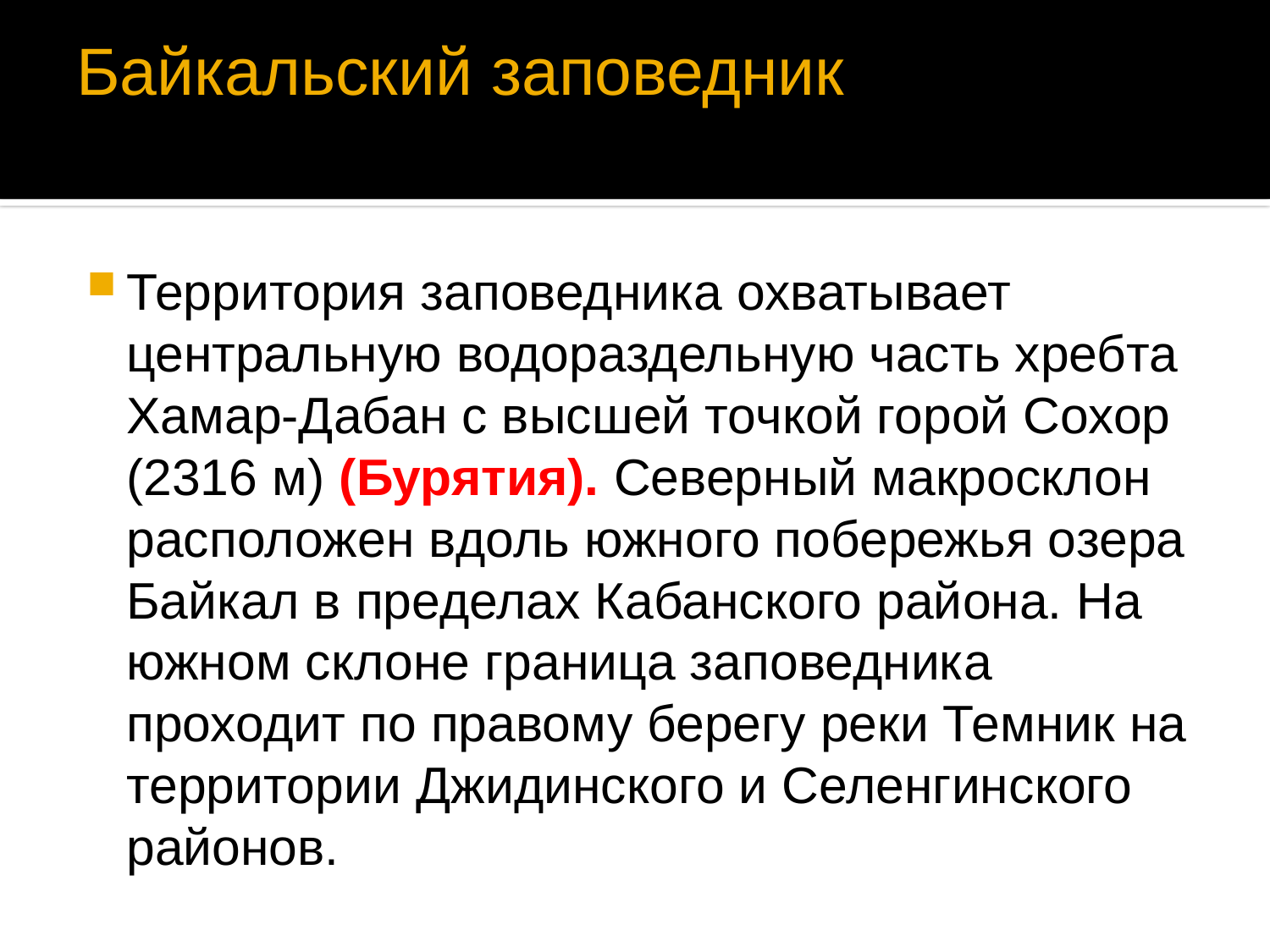

# Байкальский заповедник
Территория заповедника охватывает центральную водораздельную часть хребта Хамар-Дабан с высшей точкой горой Сохор (2316 м) (Бурятия). Северный макросклон расположен вдоль южного побережья озера Байкал в пределах Кабанского района. На южном склоне граница заповедника проходит по правому берегу реки Темник на территории Джидинского и Селенгинского районов.